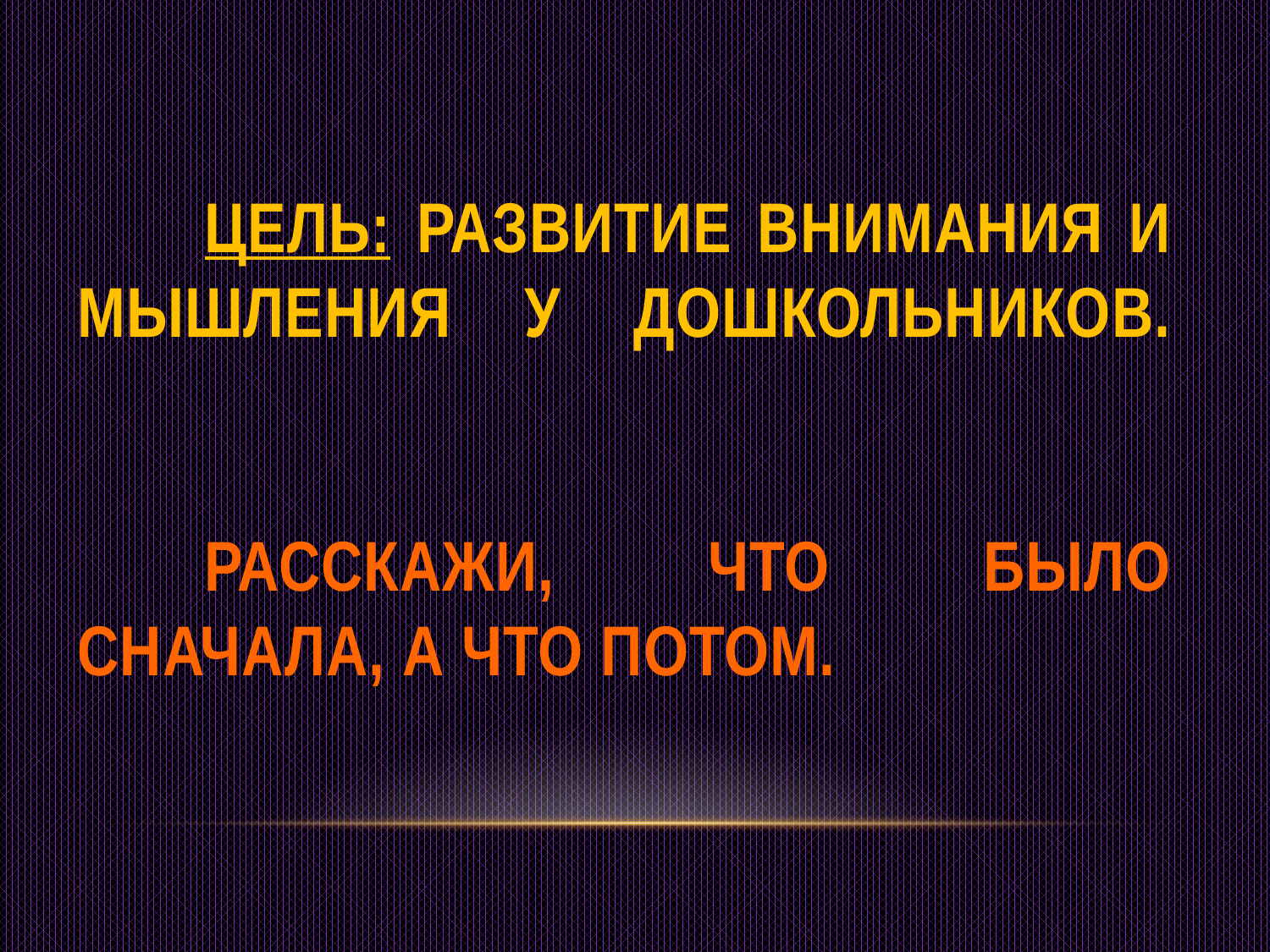

# Цель: развитие внимания и мышления у дошкольников. Расскажи, что было сначала, а что потом.